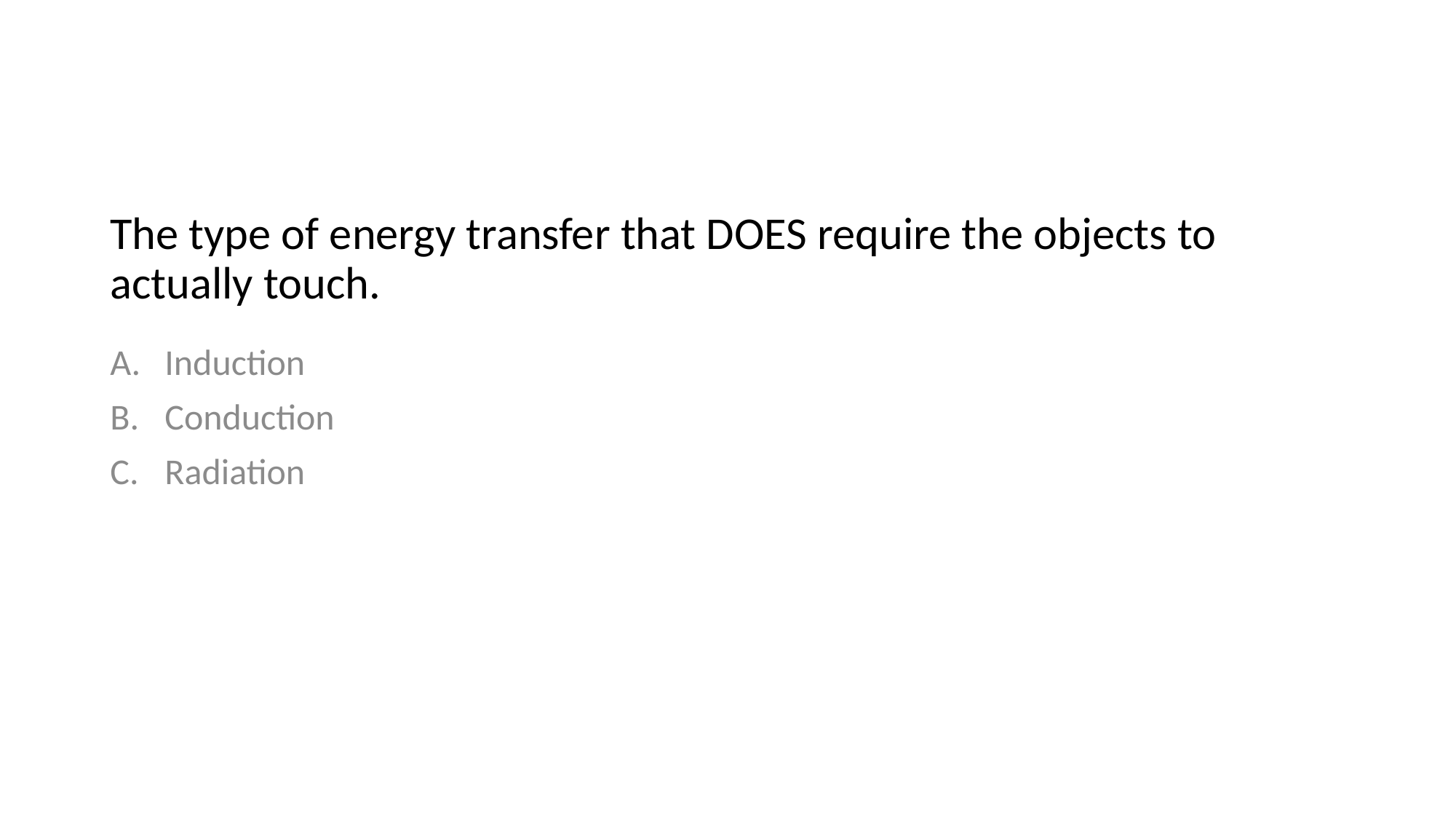

# The type of energy transfer that DOES require the objects to actually touch.
Induction
Conduction
Radiation